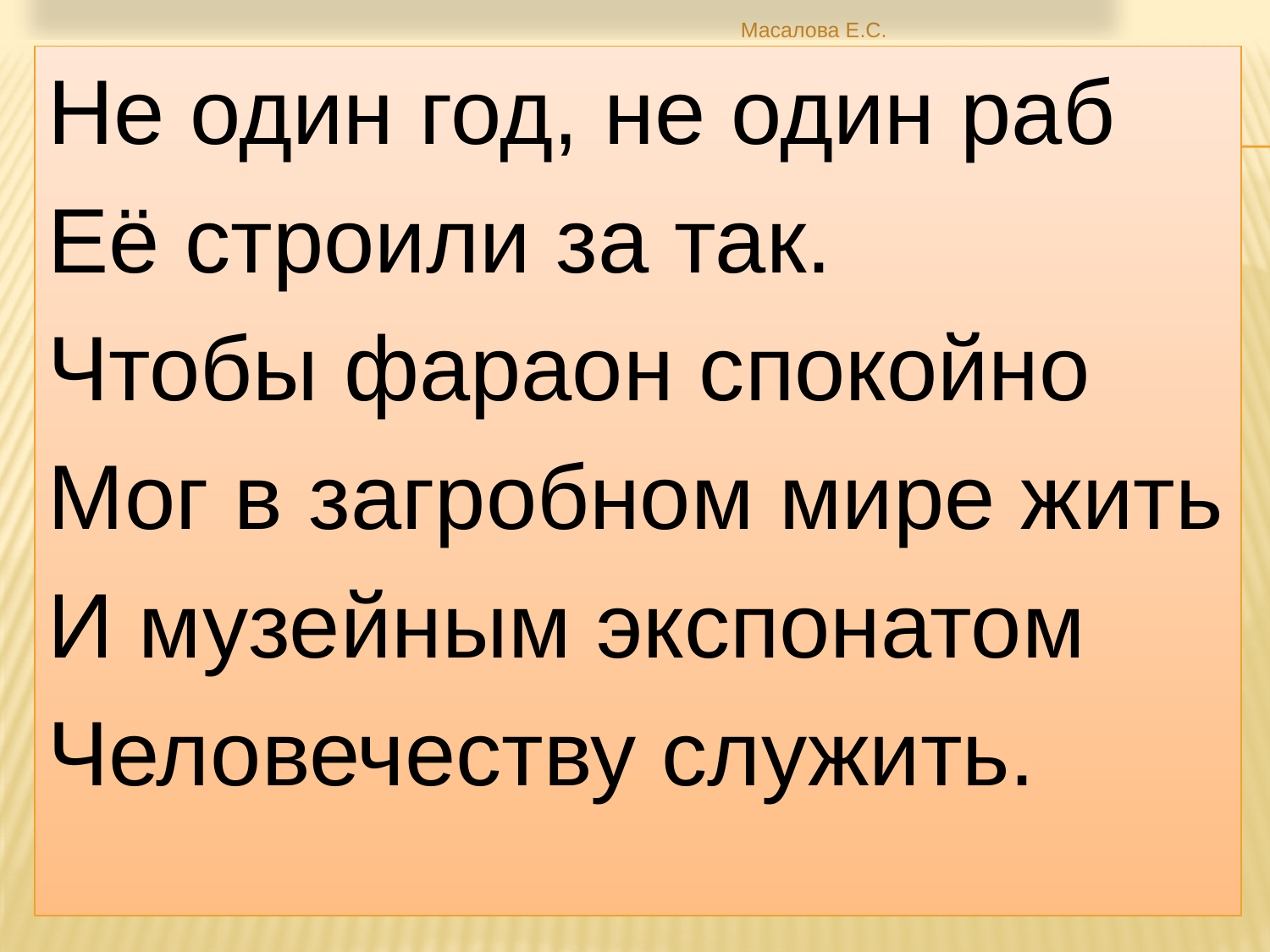

Масалова Е.С.
Не один год, не один раб
Её строили за так.
Чтобы фараон спокойно
Мог в загробном мире жить
И музейным экспонатом
Человечеству служить.

#